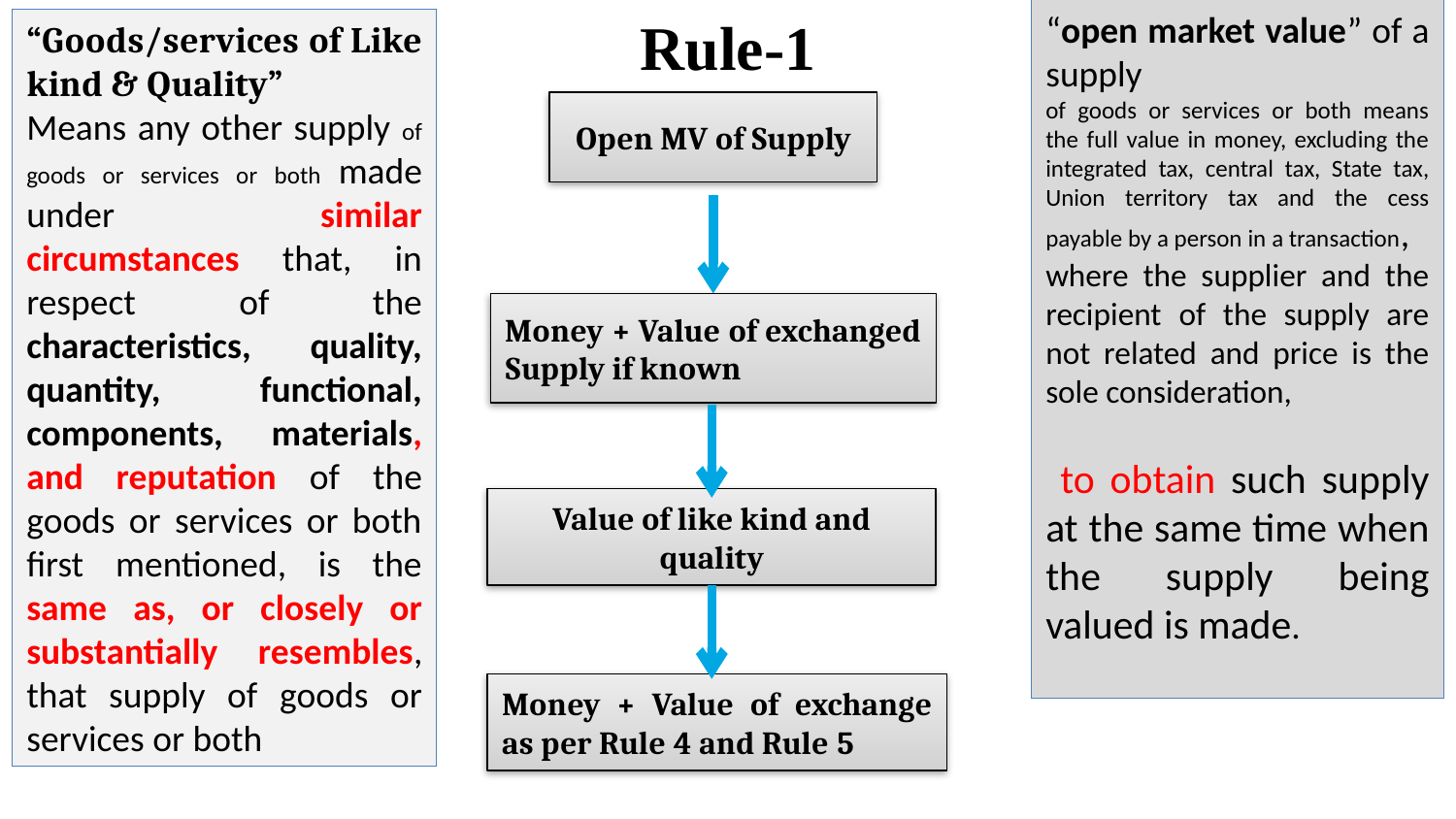

“open market value” of a supply
of goods or services or both means the full value in money, excluding the integrated tax, central tax, State tax, Union territory tax and the cess payable by a person in a transaction,
where the supplier and the recipient of the supply are not related and price is the sole consideration,

 to obtain such supply at the same time when the supply being valued is made.

# Rule-1
“Goods/services of Like kind & Quality”
Means any other supply of goods or services or both made under similar circumstances that, in respect of the characteristics, quality, quantity, functional, components, materials, and reputation of the goods or services or both first mentioned, is the same as, or closely or substantially resembles, that supply of goods or services or both
Open MV of Supply
Money + Value of exchanged Supply if known
Value of like kind and quality
Money + Value of exchange as per Rule 4 and Rule 5